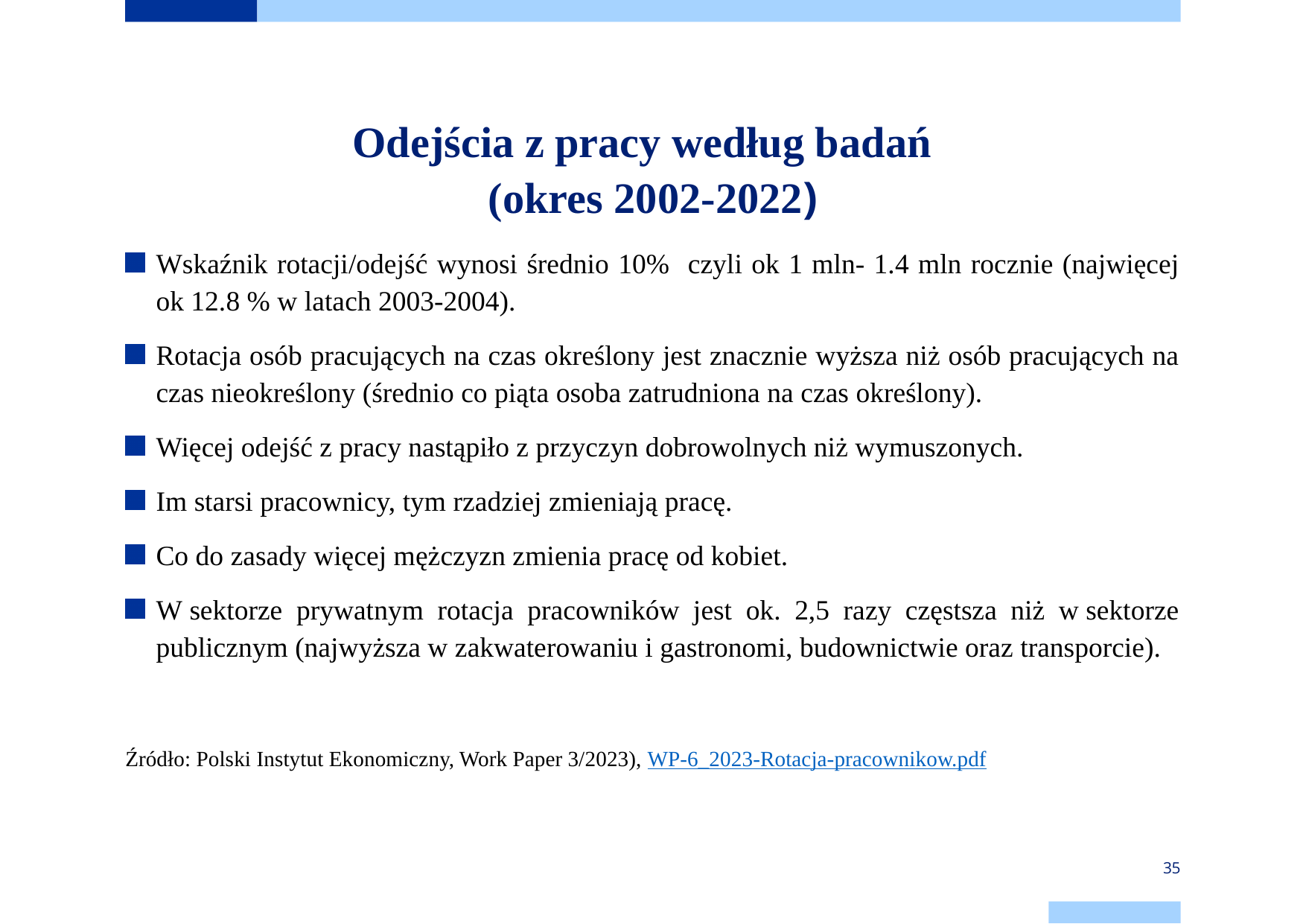

# Odejścia z pracy według badań (okres 2002-2022)
Wskaźnik rotacji/odejść wynosi średnio 10%  czyli ok 1 mln- 1.4 mln rocznie (najwięcej ok 12.8 % w latach 2003-2004).
Rotacja osób pracujących na czas określony jest znacznie wyższa niż osób pracujących na czas nieokreślony (średnio co piąta osoba zatrudniona na czas określony).
Więcej odejść z pracy nastąpiło z przyczyn dobrowolnych niż wymuszonych.
Im starsi pracownicy, tym rzadziej zmieniają pracę.
Co do zasady więcej mężczyzn zmienia pracę od kobiet.
W sektorze prywatnym rotacja pracowników jest ok. 2,5 razy częstsza niż w sektorze publicznym (najwyższa w zakwaterowaniu i gastronomi, budownictwie oraz transporcie).

Źródło: Polski Instytut Ekonomiczny, Work Paper 3/2023), WP-6_2023-Rotacja-pracownikow.pdf
35